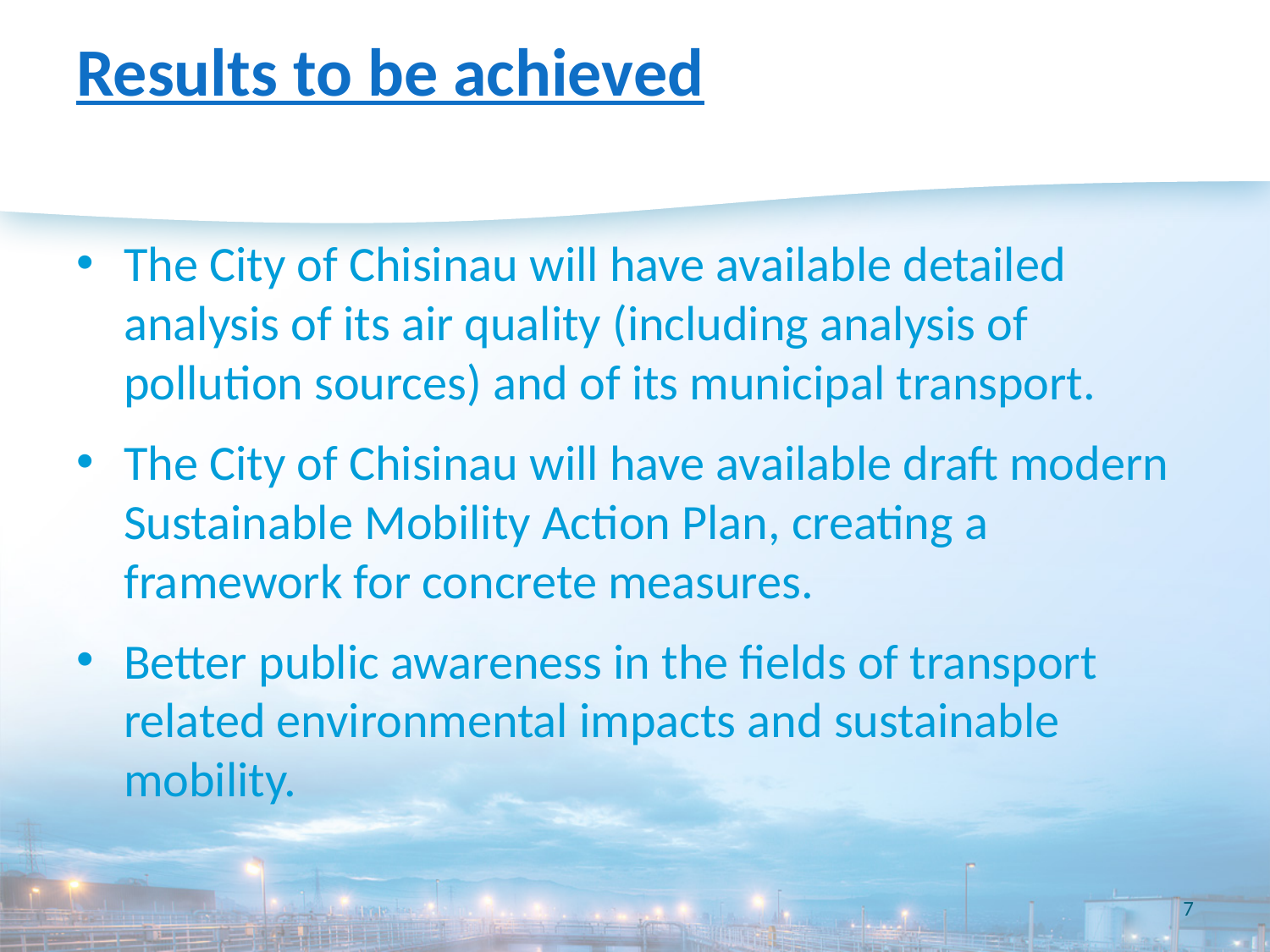

# Results to be achieved
The City of Chisinau will have available detailed analysis of its air quality (including analysis of pollution sources) and of its municipal transport.
The City of Chisinau will have available draft modern Sustainable Mobility Action Plan, creating a framework for concrete measures.
Better public awareness in the fields of transport related environmental impacts and sustainable mobility.
7